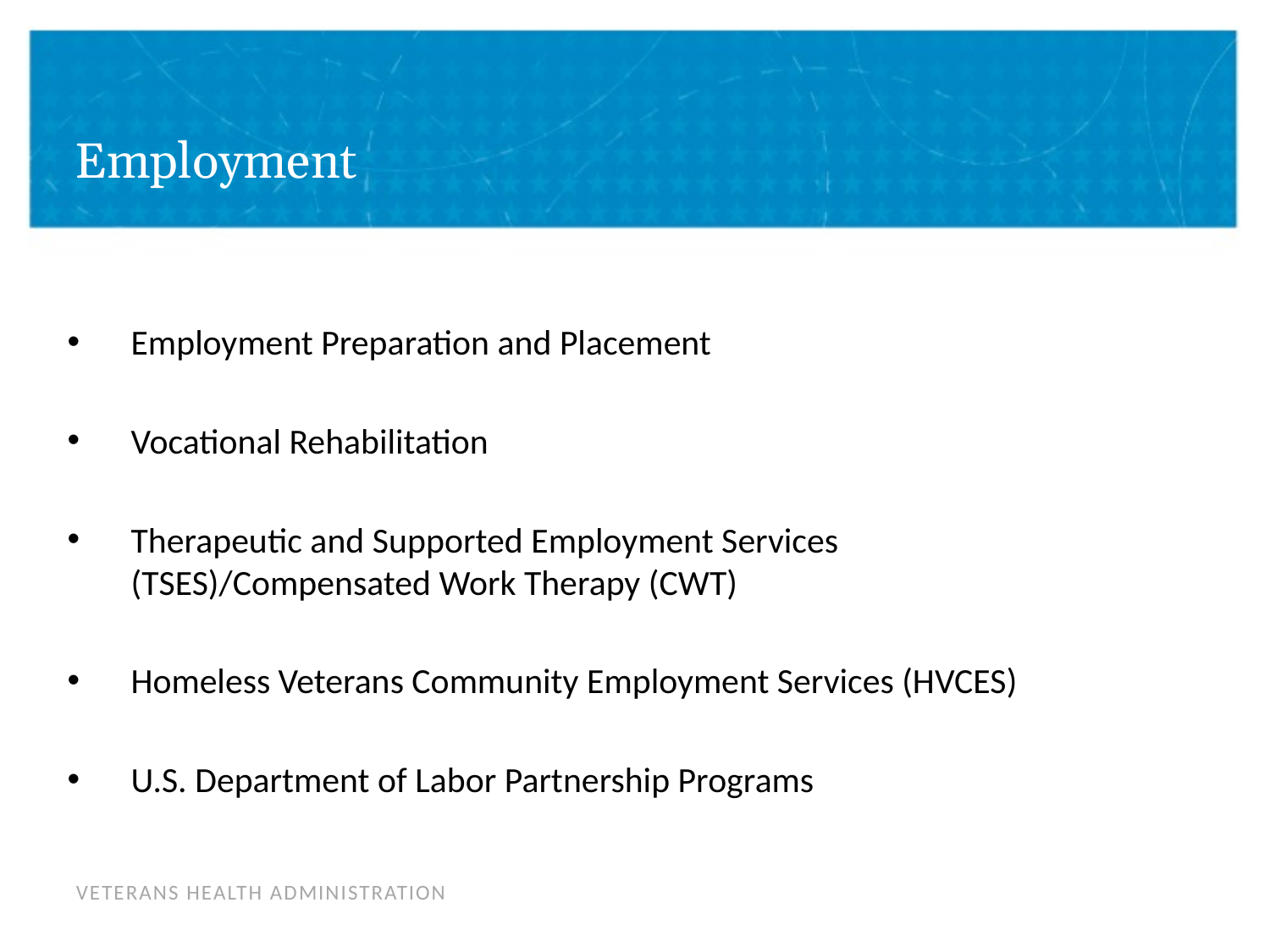

Employment
#
Employment Preparation and Placement

Vocational Rehabilitation

Therapeutic and Supported Employment Services (TSES)/Compensated Work Therapy (CWT)

Homeless Veterans Community Employment Services (HVCES)

U.S. Department of Labor Partnership Programs